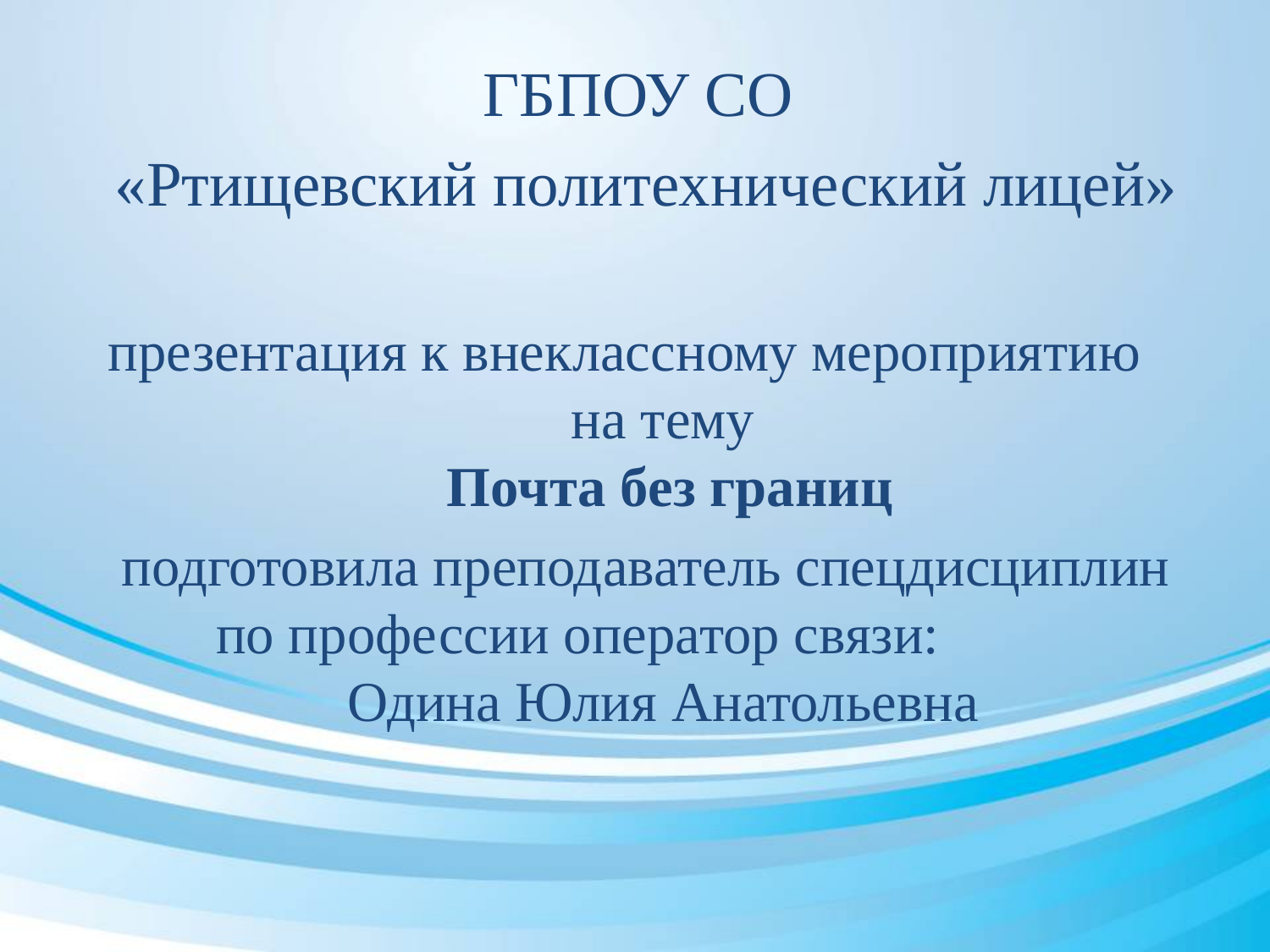

ГБПОУ СО
«Ртищевский политехнический лицей»
презентация к внеклассному мероприятию    на тему
Почта без границ
подготовила преподаватель спецдисциплин по профессии оператор связи:              Одина Юлия Анатольевна